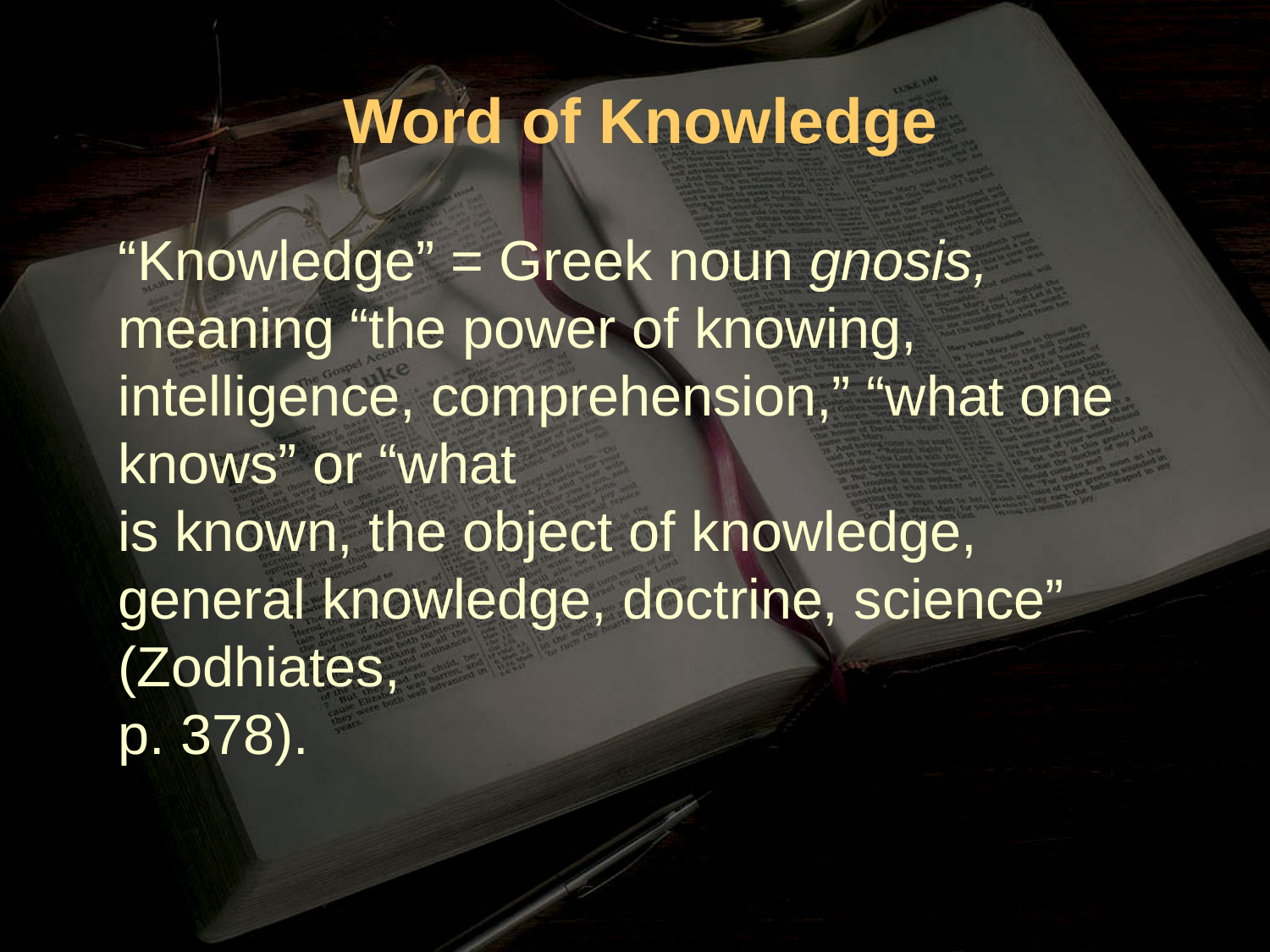

Word of Knowledge

“Knowledge” = Greek noun gnosis, meaning “the power of knowing, intelligence, comprehension,” “what one knows” or “what
is known, the object of knowledge, general knowledge, doctrine, science” (Zodhiates,
p. 378).